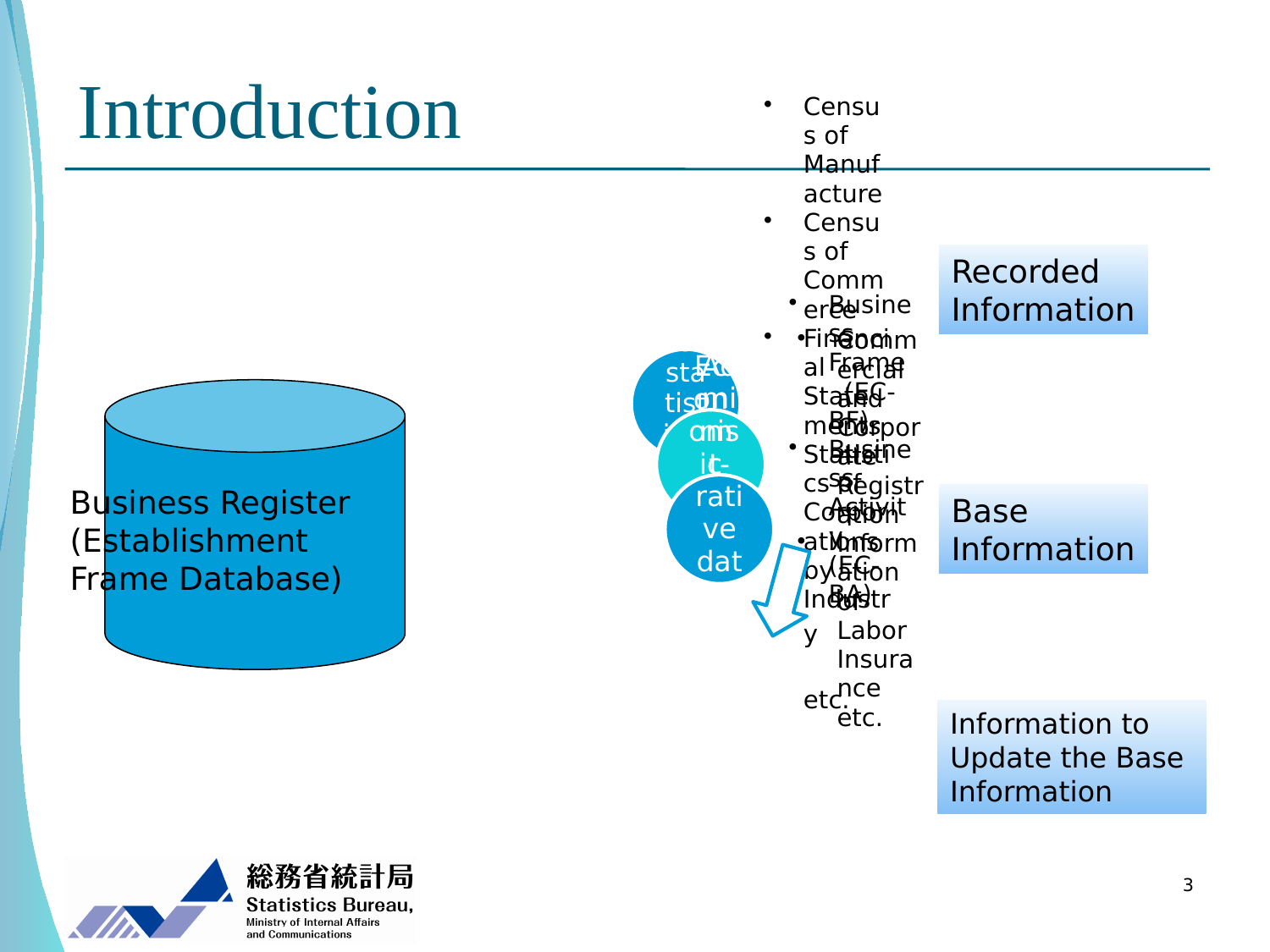

# Introduction
Census of Manufacture
Recorded
Information

Business Register
(Establishment
Frame Database)
Base
Information
Information to
Update the Base
Information
3